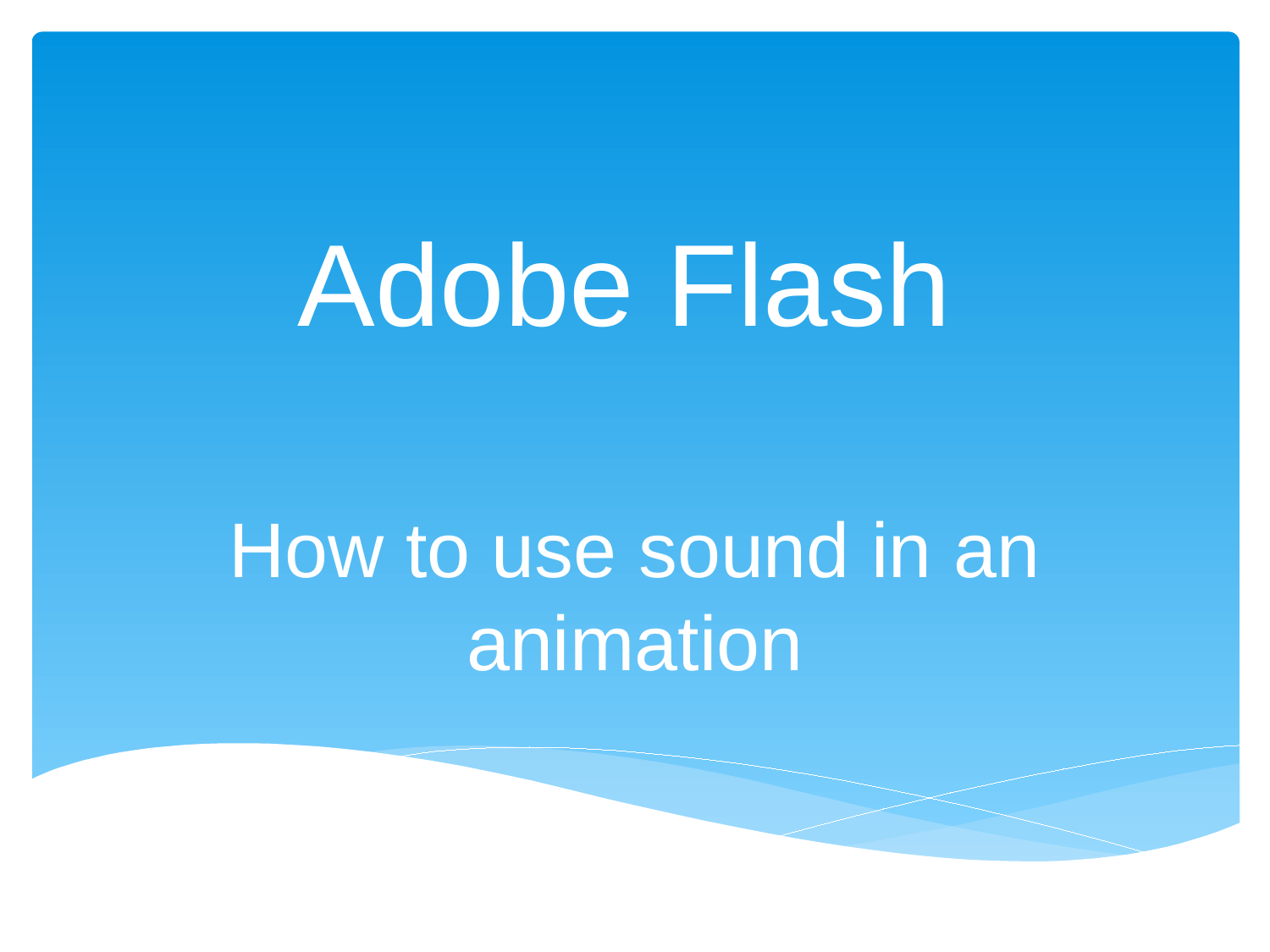

# Adobe Flash
How to use sound in an animation